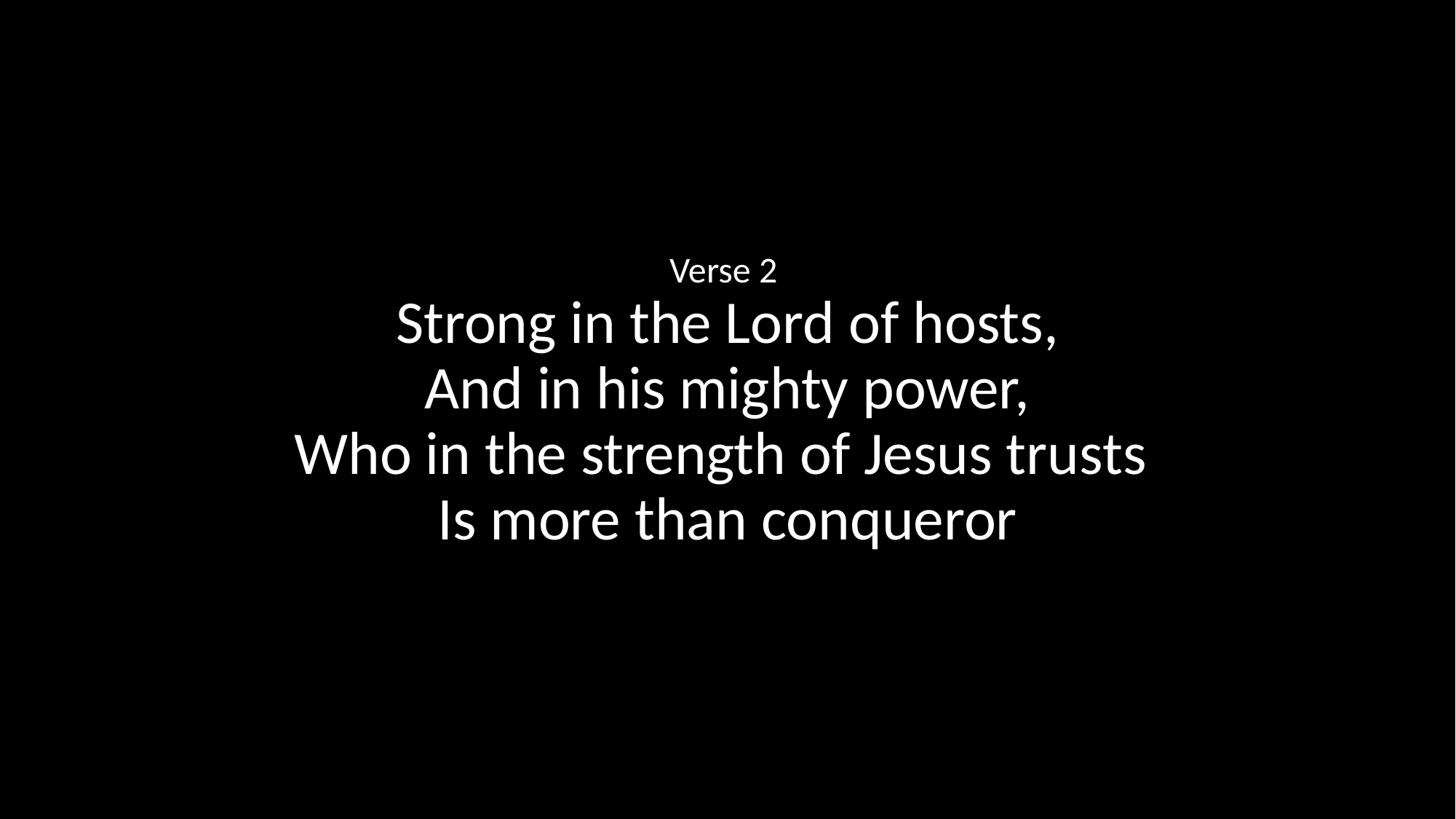

Verse 2
Strong in the Lord of hosts,
And in his mighty power,
Who in the strength of Jesus trusts
Is more than conqueror